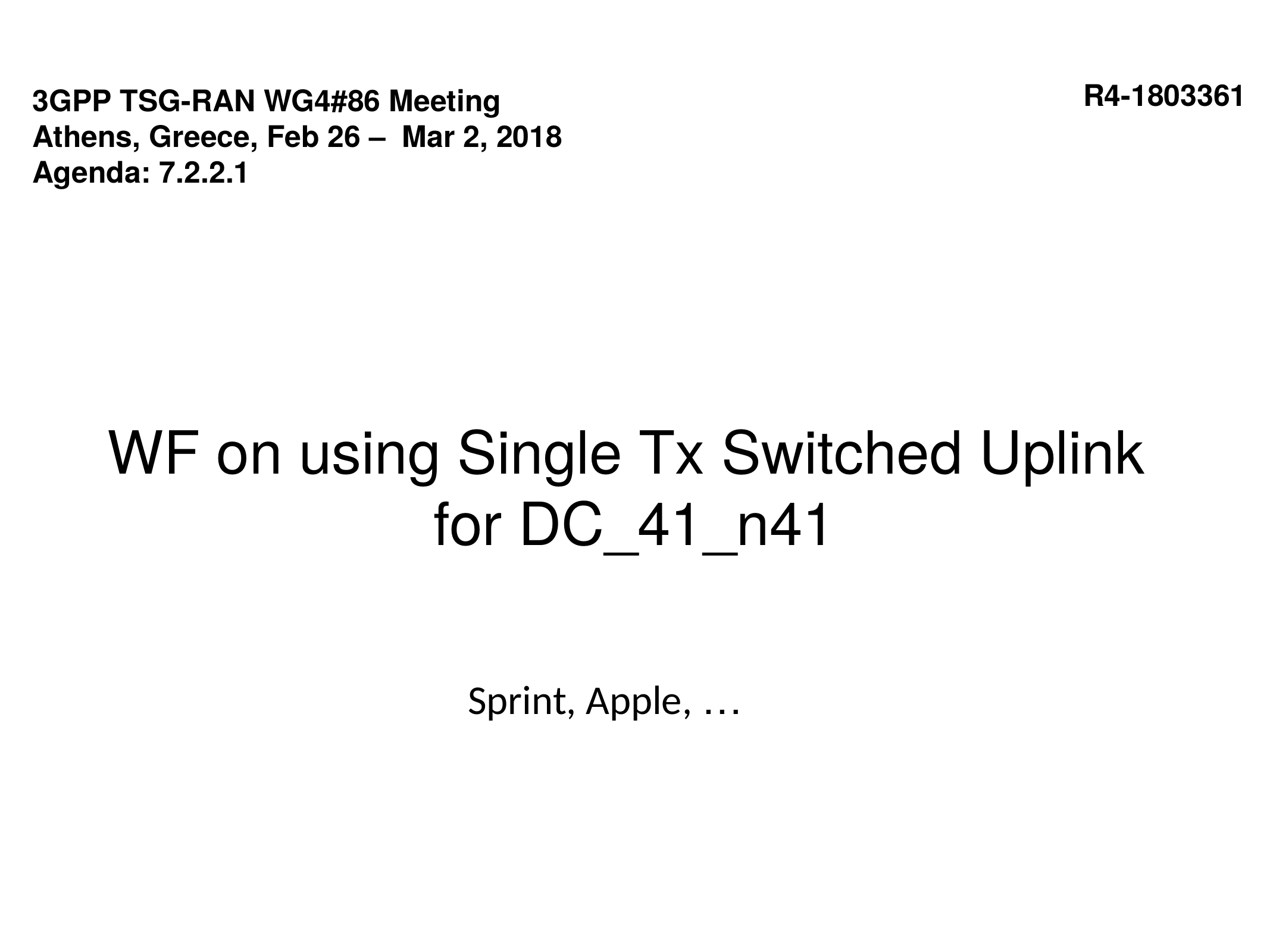

3GPP TSG-RAN WG4#86 Meeting
Athens, Greece, Feb 26 –  Mar 2, 2018
Agenda: 7.2.2.1
R4-1803361
WF on using Single Tx Switched Uplink
for DC_41_n41
Sprint, Apple, …